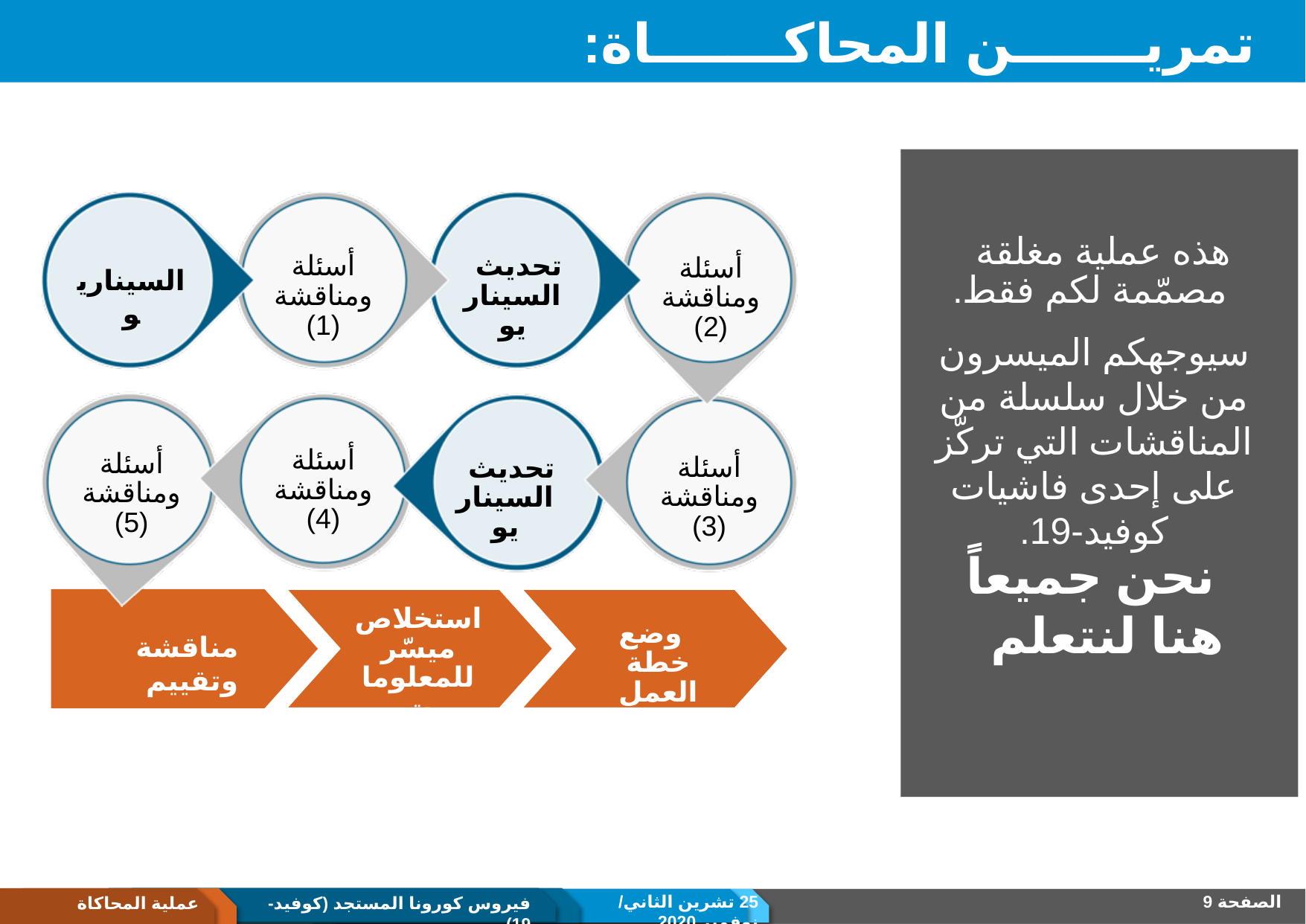

# تمريـــــــن المحاكـــــــاة: كيفيــــــــة المشـــــــاركة

هذه عملية مغلقة مصمّمة لكم فقط.
أسئلة ومناقشة (1)
تحديث السيناريو
أسئلة ومناقشة (2)
السيناريو
سيوجهكم الميسرون من خلال سلسلة من المناقشات التي تركّز على إحدى فاشيات كوفيد-19.
أسئلة ومناقشة (4)
أسئلة ومناقشة (5)
تحديث السيناريو
أسئلة ومناقشة (3)
نحن جميعاً هنا لنتعلم

استخلاص ميسّر للمعلومات
وضع خطة العمل
مناقشة وتقييم

25 تشرين الثاني/ نوفمبر 2020
الصفحة 9
عملية المحاكاة
فيروس كورونا المستجد (كوفيد-19)